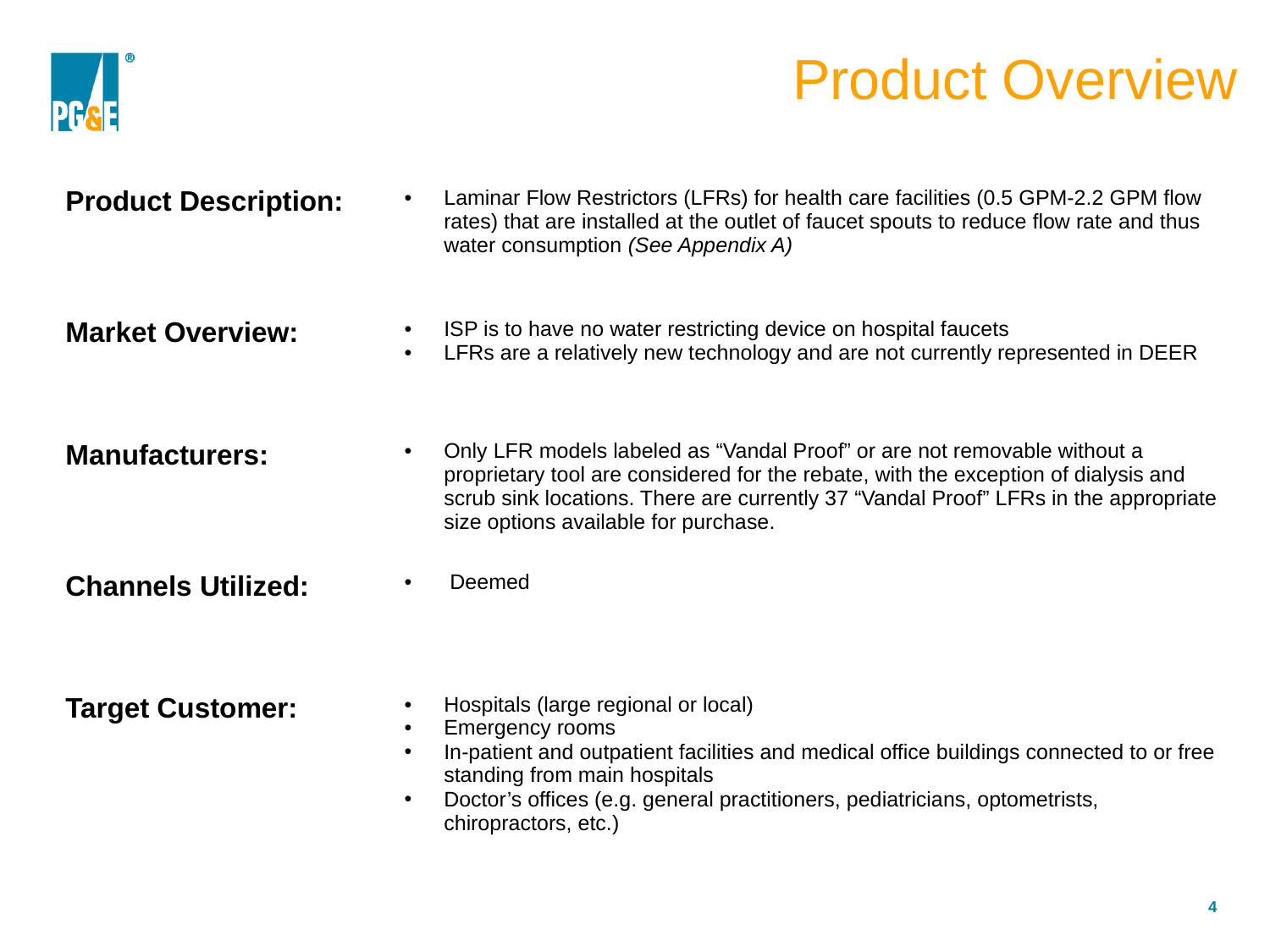

# Product Overview
| Product Description: | Laminar Flow Restrictors (LFRs) for health care facilities (0.5 GPM-2.2 GPM flow rates) that are installed at the outlet of faucet spouts to reduce flow rate and thus water consumption (See Appendix A) |
| --- | --- |
| Market Overview: | ISP is to have no water restricting device on hospital faucets LFRs are a relatively new technology and are not currently represented in DEER |
| Manufacturers: | Only LFR models labeled as “Vandal Proof” or are not removable without a proprietary tool are considered for the rebate, with the exception of dialysis and scrub sink locations. There are currently 37 “Vandal Proof” LFRs in the appropriate size options available for purchase. |
| Channels Utilized: | Deemed |
| Target Customer: | Hospitals (large regional or local) Emergency rooms In-patient and outpatient facilities and medical office buildings connected to or free standing from main hospitals Doctor’s offices (e.g. general practitioners, pediatricians, optometrists, chiropractors, etc.) |